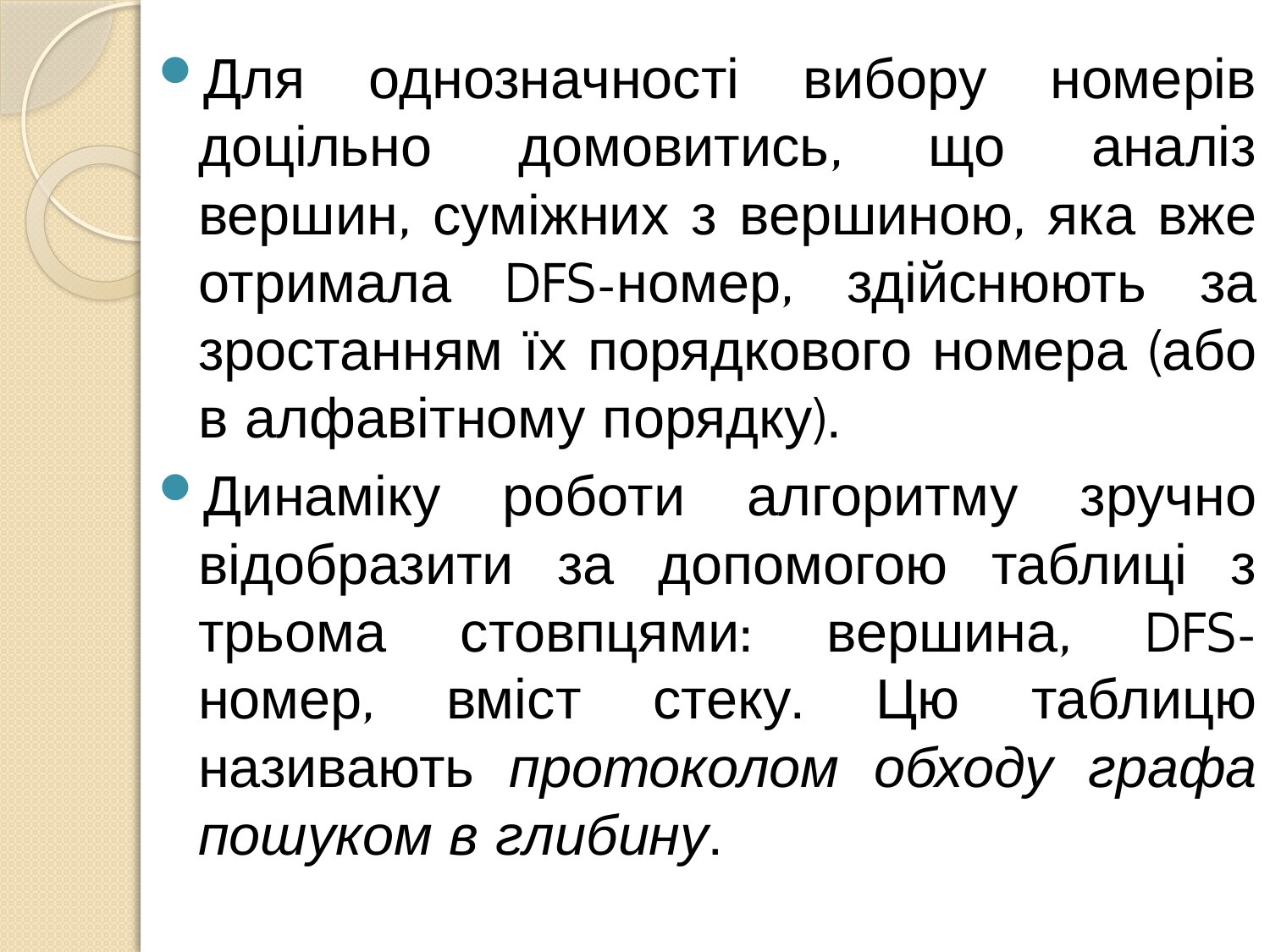

Для однозначності вибору номерів доцільно домовитись, що аналіз вершин, суміжних з вершиною, яка вже отримала DFS-номер, здійснюють за зростанням їх порядкового номера (або в алфавітному порядку).
Динаміку роботи алгоритму зручно відобразити за допомогою таблиці з трьома стовпцями: вершина, DFS-номер, вміст стеку. Цю таблицю називають протоколом обходу графа пошуком в глибину.